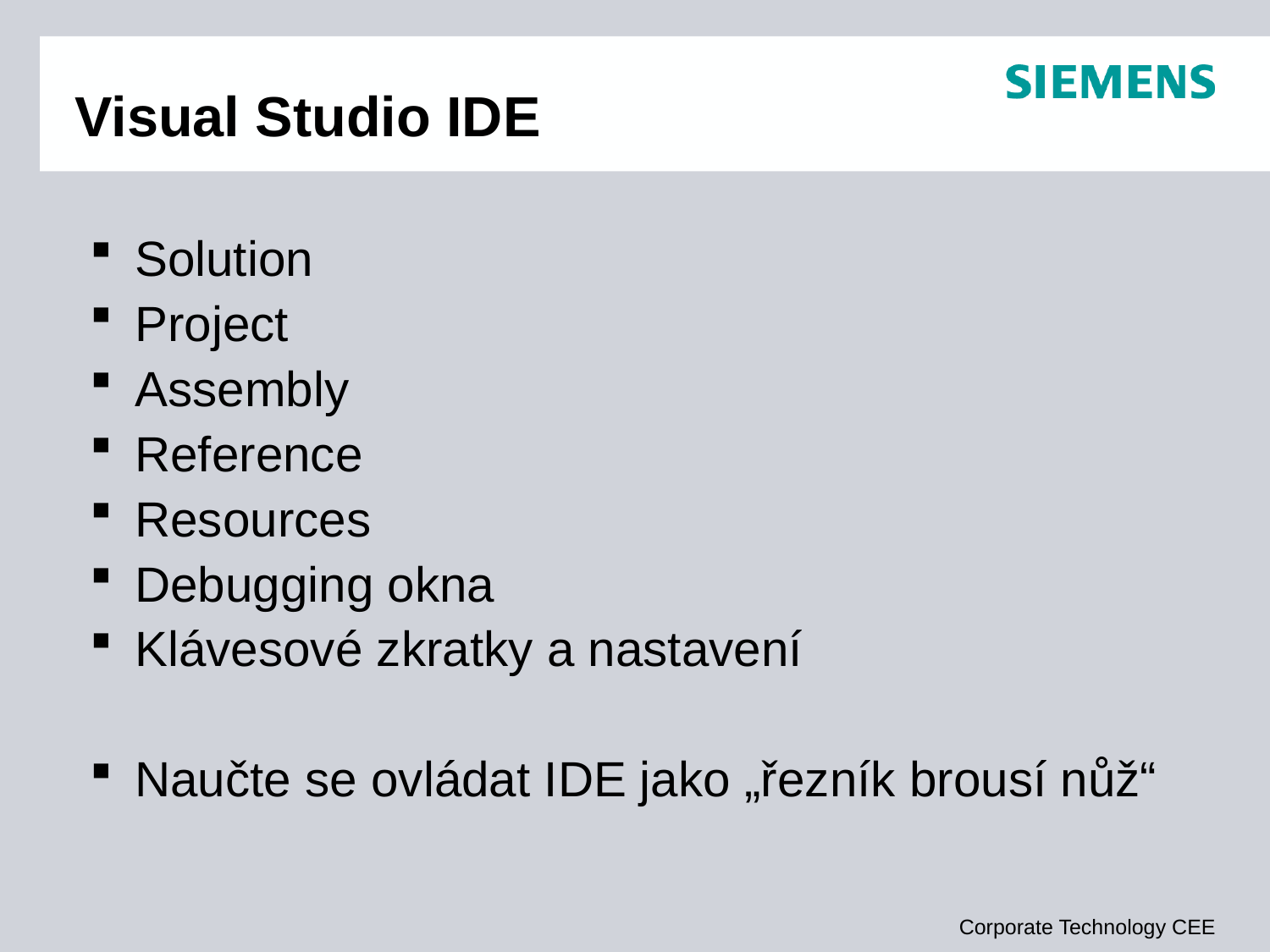

# Visual Studio IDE
Solution
Project
Assembly
Reference
Resources
Debugging okna
Klávesové zkratky a nastavení

Naučte se ovládat IDE jako „řezník brousí nůž“